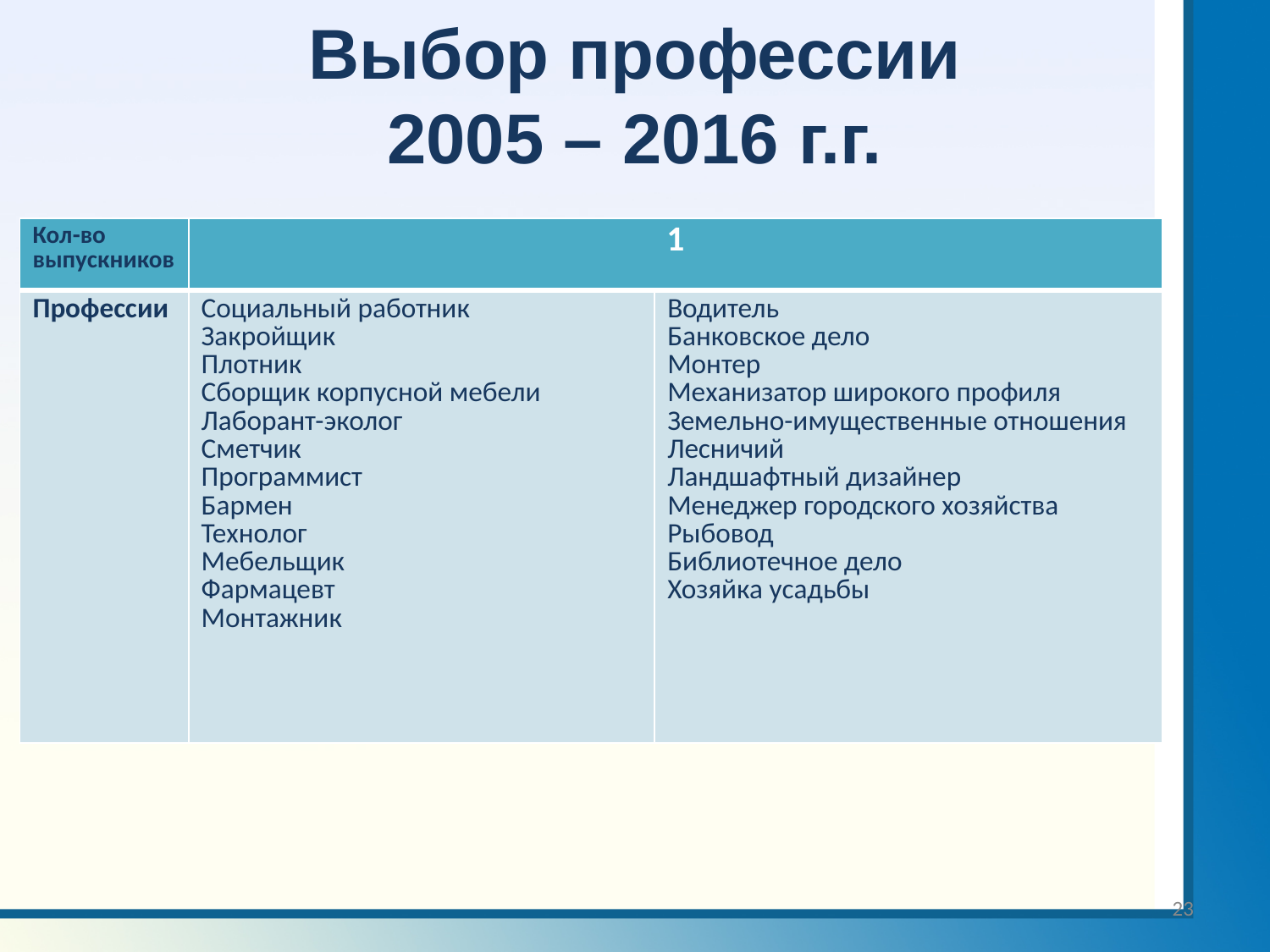

# Выбор профессии 2005 – 2016 г.г.
| Кол-во выпускников | 1 |  |
| --- | --- | --- |
| Профессии | Социальный работник Закройщик Плотник Сборщик корпусной мебели Лаборант-эколог Сметчик Программист Бармен Технолог Мебельщик Фармацевт Монтажник | Водитель Банковское дело Монтер Механизатор широкого профиля Земельно-имущественные отношения Лесничий Ландшафтный дизайнер Менеджер городского хозяйства Рыбовод Библиотечное дело Хозяйка усадьбы |
23